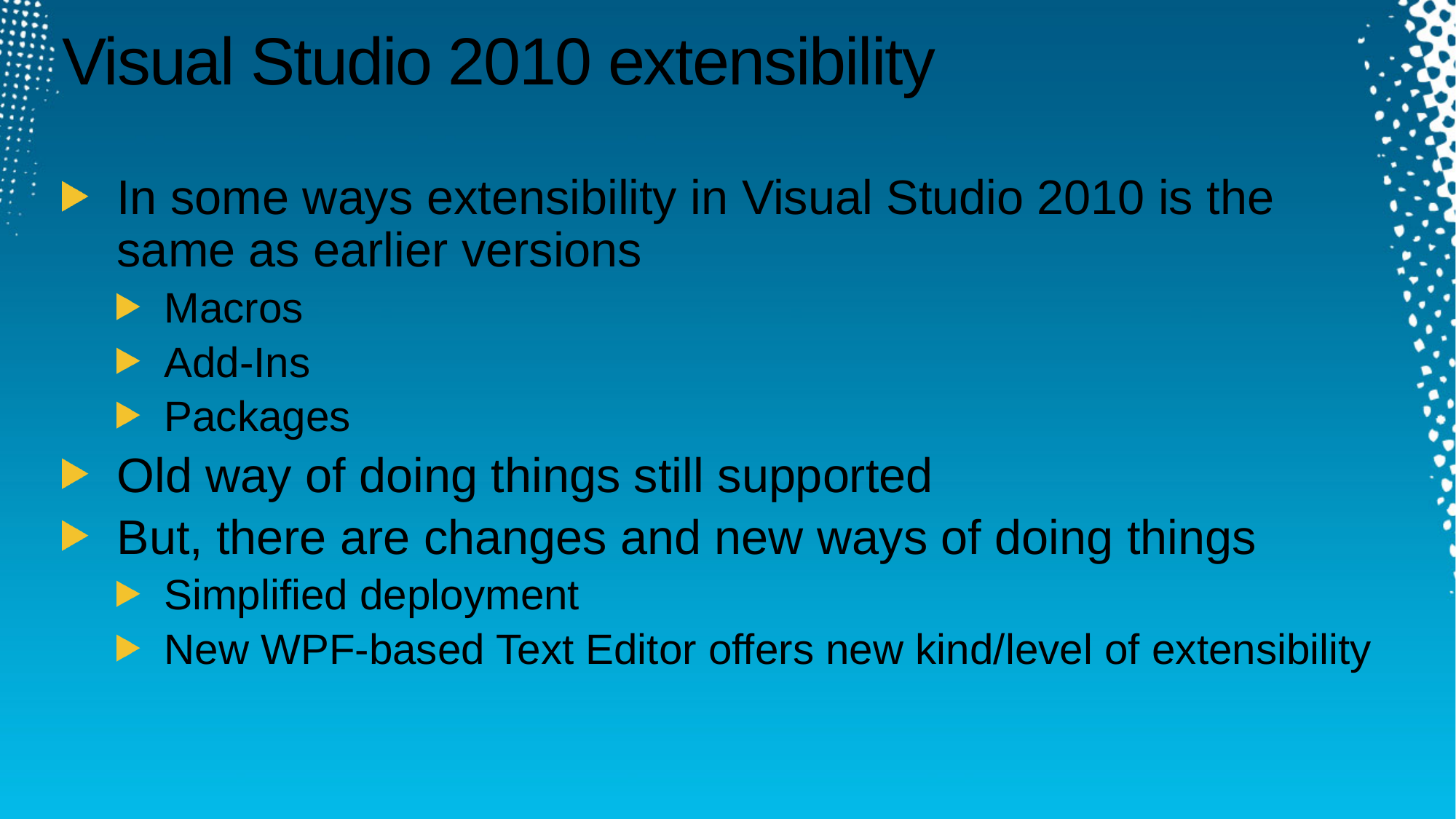

# Visual Studio 2010 extensibility
In some ways extensibility in Visual Studio 2010 is the same as earlier versions
Macros
Add-Ins
Packages
Old way of doing things still supported
But, there are changes and new ways of doing things
Simplified deployment
New WPF-based Text Editor offers new kind/level of extensibility